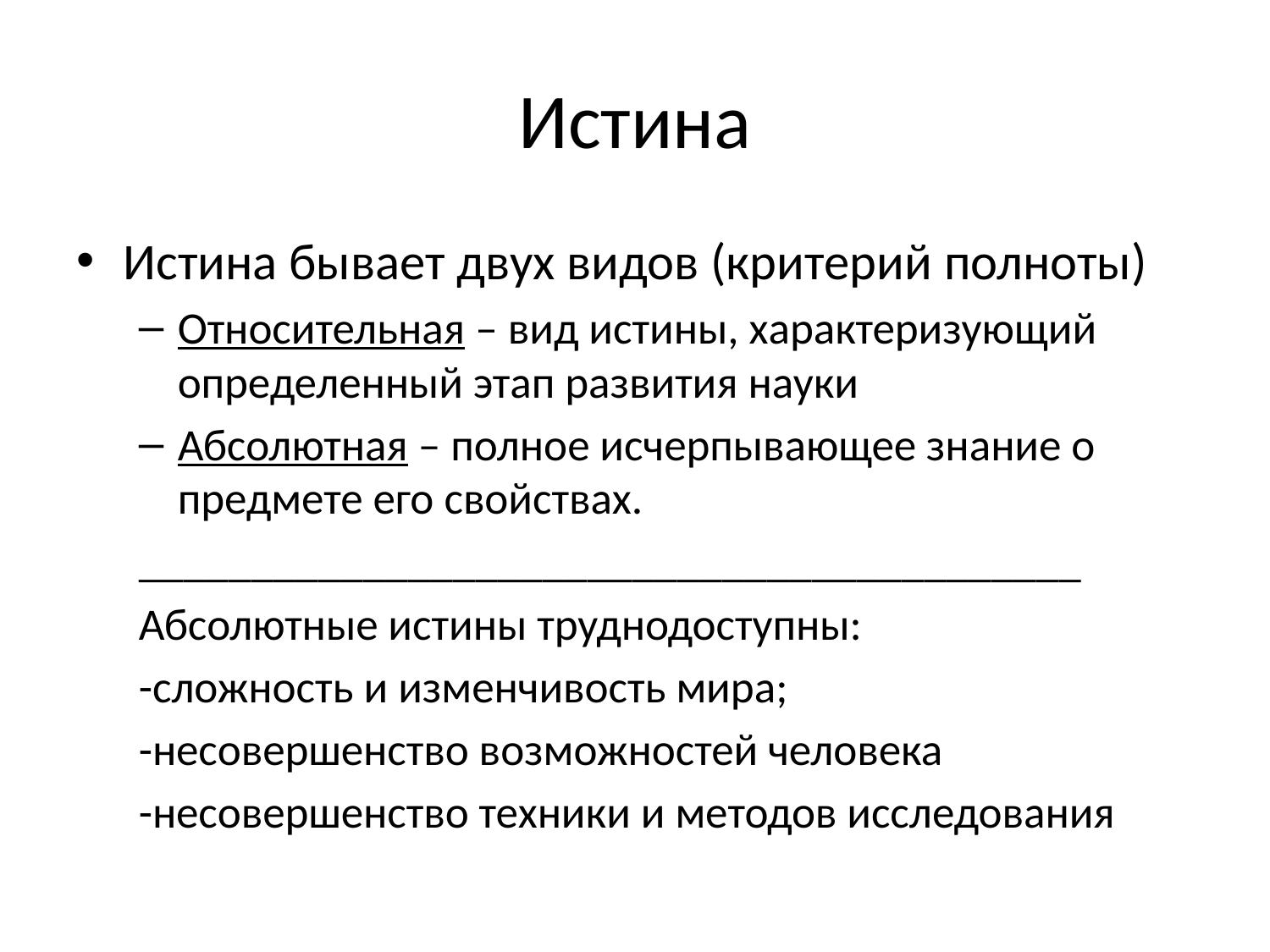

# Истина
Истина бывает двух видов (критерий полноты)
Относительная – вид истины, характеризующий определенный этап развития науки
Абсолютная – полное исчерпывающее знание о предмете его свойствах.
__________________________________________
Абсолютные истины труднодоступны:
-сложность и изменчивость мира;
-несовершенство возможностей человека
-несовершенство техники и методов исследования